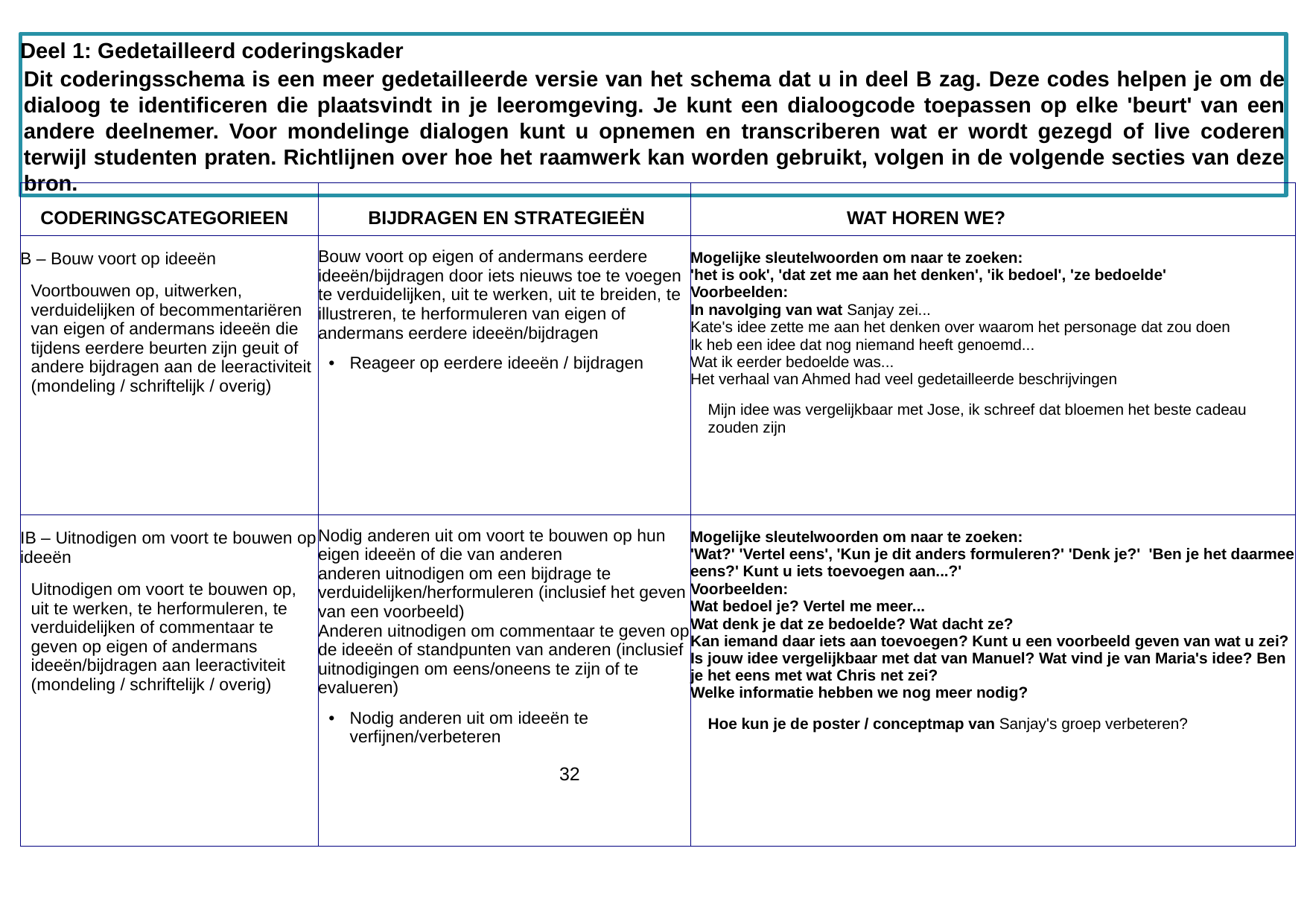

Deel 1: Gedetailleerd coderingskader
Dit coderingsschema is een meer gedetailleerde versie van het schema dat u in deel B zag. Deze codes helpen je om de dialoog te identificeren die plaatsvindt in je leeromgeving. Je kunt een dialoogcode toepassen op elke 'beurt' van een andere deelnemer. Voor mondelinge dialogen kunt u opnemen en transcriberen wat er wordt gezegd of live coderen terwijl studenten praten. Richtlijnen over hoe het raamwerk kan worden gebruikt, volgen in de volgende secties van deze bron.
| CODERINGSCATEGORIEEN | BIJDRAGEN EN STRATEGIEËN | WAT HOREN WE? |
| --- | --- | --- |
| B – Bouw voort op ideeën Voortbouwen op, uitwerken, verduidelijken of becommentariëren van eigen of andermans ideeën die tijdens eerdere beurten zijn geuit of andere bijdragen aan de leeractiviteit (mondeling / schriftelijk / overig) | Bouw voort op eigen of andermans eerdere ideeën/bijdragen door iets nieuws toe te voegen te verduidelijken, uit te werken, uit te breiden, te illustreren, te herformuleren van eigen of andermans eerdere ideeën/bijdragen Reageer op eerdere ideeën / bijdragen | Mogelijke sleutelwoorden om naar te zoeken: 'het is ook', 'dat zet me aan het denken', 'ik bedoel', 'ze bedoelde' Voorbeelden: In navolging van wat Sanjay zei... Kate's idee zette me aan het denken over waarom het personage dat zou doen Ik heb een idee dat nog niemand heeft genoemd... Wat ik eerder bedoelde was... Het verhaal van Ahmed had veel gedetailleerde beschrijvingen Mijn idee was vergelijkbaar met Jose, ik schreef dat bloemen het beste cadeau zouden zijn |
| IB – Uitnodigen om voort te bouwen op ideeën Uitnodigen om voort te bouwen op, uit te werken, te herformuleren, te verduidelijken of commentaar te geven op eigen of andermans ideeën/bijdragen aan leeractiviteit (mondeling / schriftelijk / overig) | Nodig anderen uit om voort te bouwen op hun eigen ideeën of die van anderen anderen uitnodigen om een bijdrage te verduidelijken/herformuleren (inclusief het geven van een voorbeeld) Anderen uitnodigen om commentaar te geven op de ideeën of standpunten van anderen (inclusief uitnodigingen om eens/oneens te zijn of te evalueren) Nodig anderen uit om ideeën te verfijnen/verbeteren 32 | Mogelijke sleutelwoorden om naar te zoeken: 'Wat?' 'Vertel eens', 'Kun je dit anders formuleren?' 'Denk je?' 'Ben je het daarmee eens?' Kunt u iets toevoegen aan...?' Voorbeelden: Wat bedoel je? Vertel me meer... Wat denk je dat ze bedoelde? Wat dacht ze? Kan iemand daar iets aan toevoegen? Kunt u een voorbeeld geven van wat u zei? Is jouw idee vergelijkbaar met dat van Manuel? Wat vind je van Maria's idee? Ben je het eens met wat Chris net zei? Welke informatie hebben we nog meer nodig? Hoe kun je de poster / conceptmap van Sanjay's groep verbeteren? |